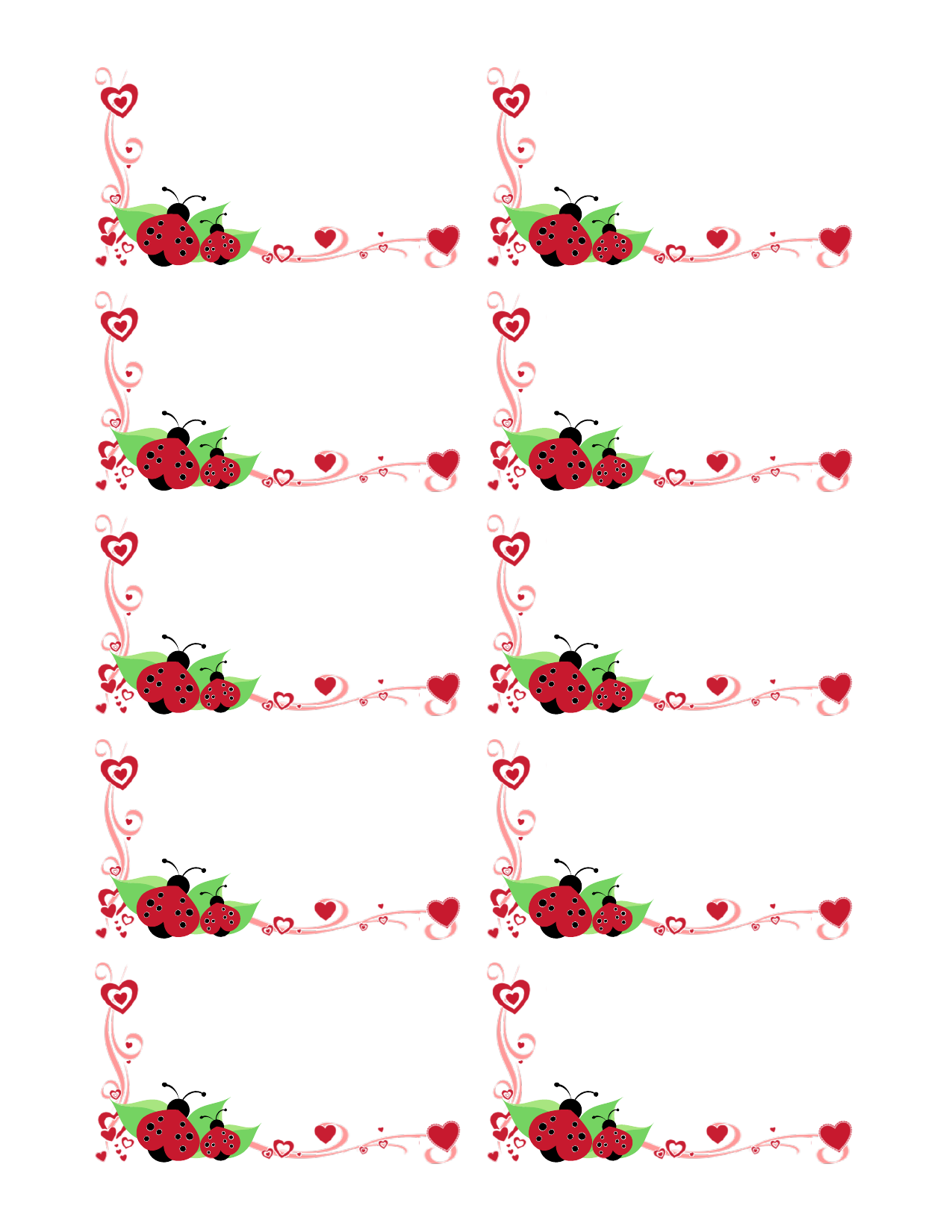

Садовник с опытом работы, приведет ваш двор, лужайку, даже просто кусты и деревья вокруг дома в надлежащий вид, за умеренную оплату!

Садовник с опытом работы, приведет ваш двор, лужайку, даже просто кусты и деревья вокруг дома в надлежащий вид, за умеренную оплату!

Садовник с опытом работы, приведет ваш двор, лужайку, даже просто кусты и деревья вокруг дома в надлежащий вид, за умеренную оплату!

Садовник с опытом работы, приведет ваш двор, лужайку, даже просто кусты и деревья вокруг дома в надлежащий вид, за умеренную оплату!

Садовник с опытом работы, приведет ваш двор, лужайку, даже просто кусты и деревья вокруг дома в надлежащий вид, за умеренную оплату!

Садовник с опытом работы, приведет ваш двор, лужайку, даже просто кусты и деревья вокруг дома в надлежащий вид, за умеренную оплату!

Садовник с опытом работы, приведет ваш двор, лужайку, даже просто кусты и деревья вокруг дома в надлежащий вид, за умеренную оплату!

Садовник с опытом работы, приведет ваш двор, лужайку, даже просто кусты и деревья вокруг дома в надлежащий вид, за умеренную оплату!

Садовник с опытом работы, приведет ваш двор, лужайку, даже просто кусты и деревья вокруг дома в надлежащий вид, за умеренную оплату!

Садовник с опытом работы, приведет ваш двор, лужайку, даже просто кусты и деревья вокруг дома в надлежащий вид, за умеренную оплату!